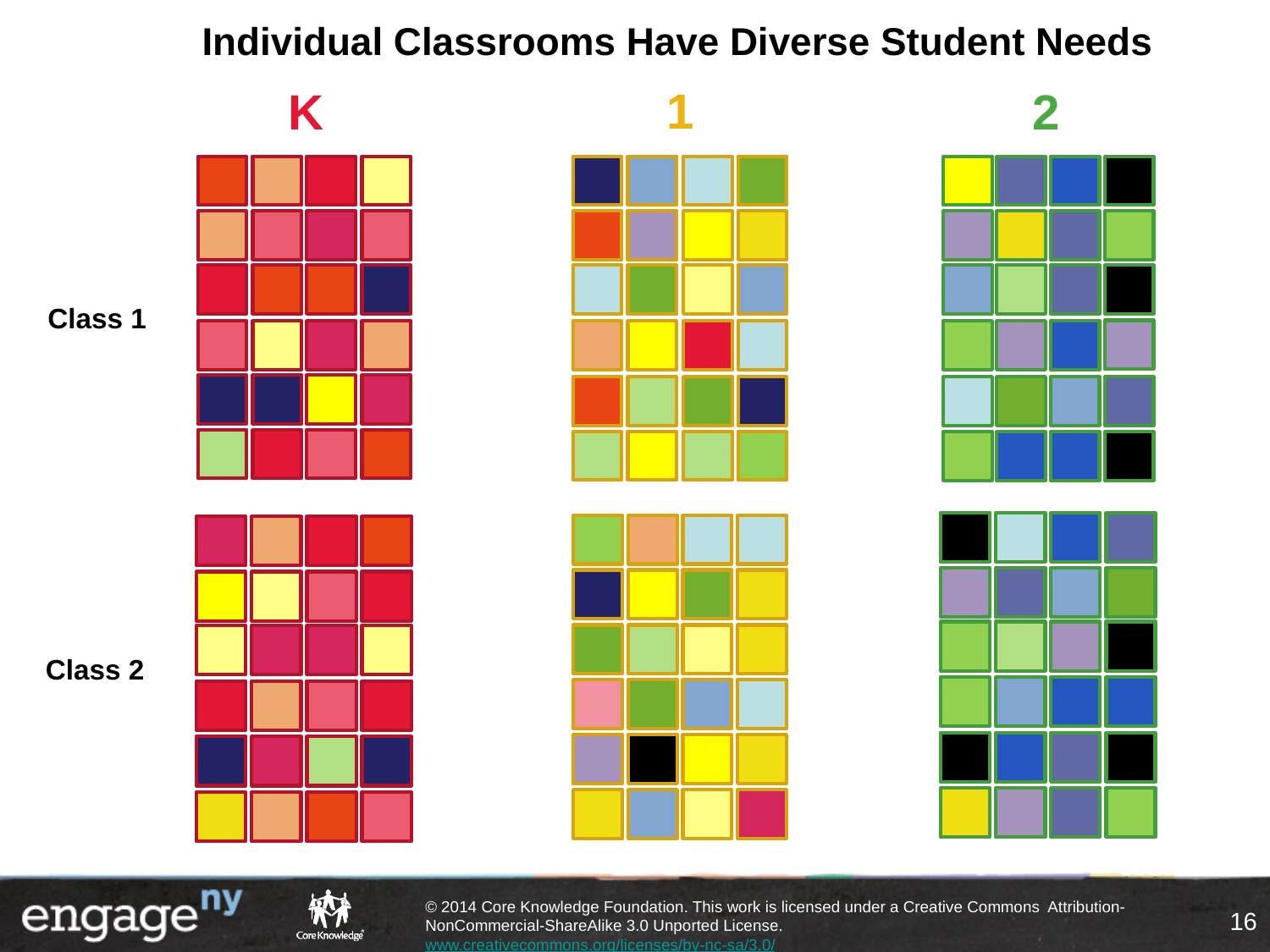

Individual Classrooms Have Diverse Student Needs
1
K
2

Class 1
Class 2

16